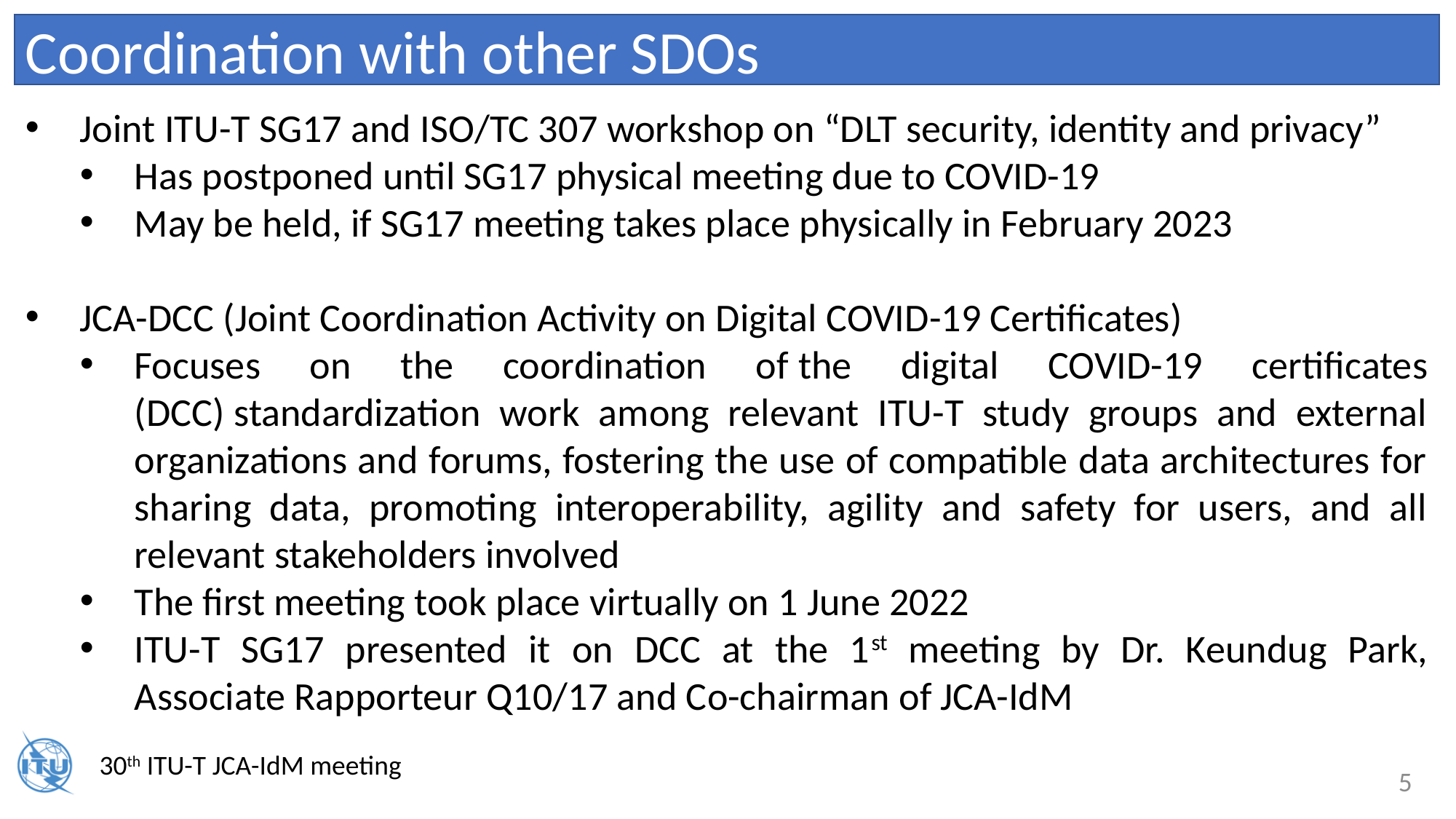

Coordination with other SDOs
Joint ITU-T SG17 and ISO/TC 307 workshop on “DLT security, identity and privacy”
Has postponed until SG17 physical meeting due to COVID-19
May be held, if SG17 meeting takes place physically in February 2023

JCA-DCC (Joint Coordination Activity on Digital COVID-19 Certificates)
Focuses on the coordination of the digital COVID-19 certificates (DCC) standardization work among relevant ITU-T study groups and external organizations and forums, fostering the use of compatible data architectures for sharing data, promoting interoperability, agility and safety for users, and all relevant stakeholders involved
The first meeting took place virtually on 1 June 2022
ITU-T SG17 presented it on DCC at the 1st meeting by Dr. Keundug Park, Associate Rapporteur Q10/17 and Co-chairman of JCA-IdM
5